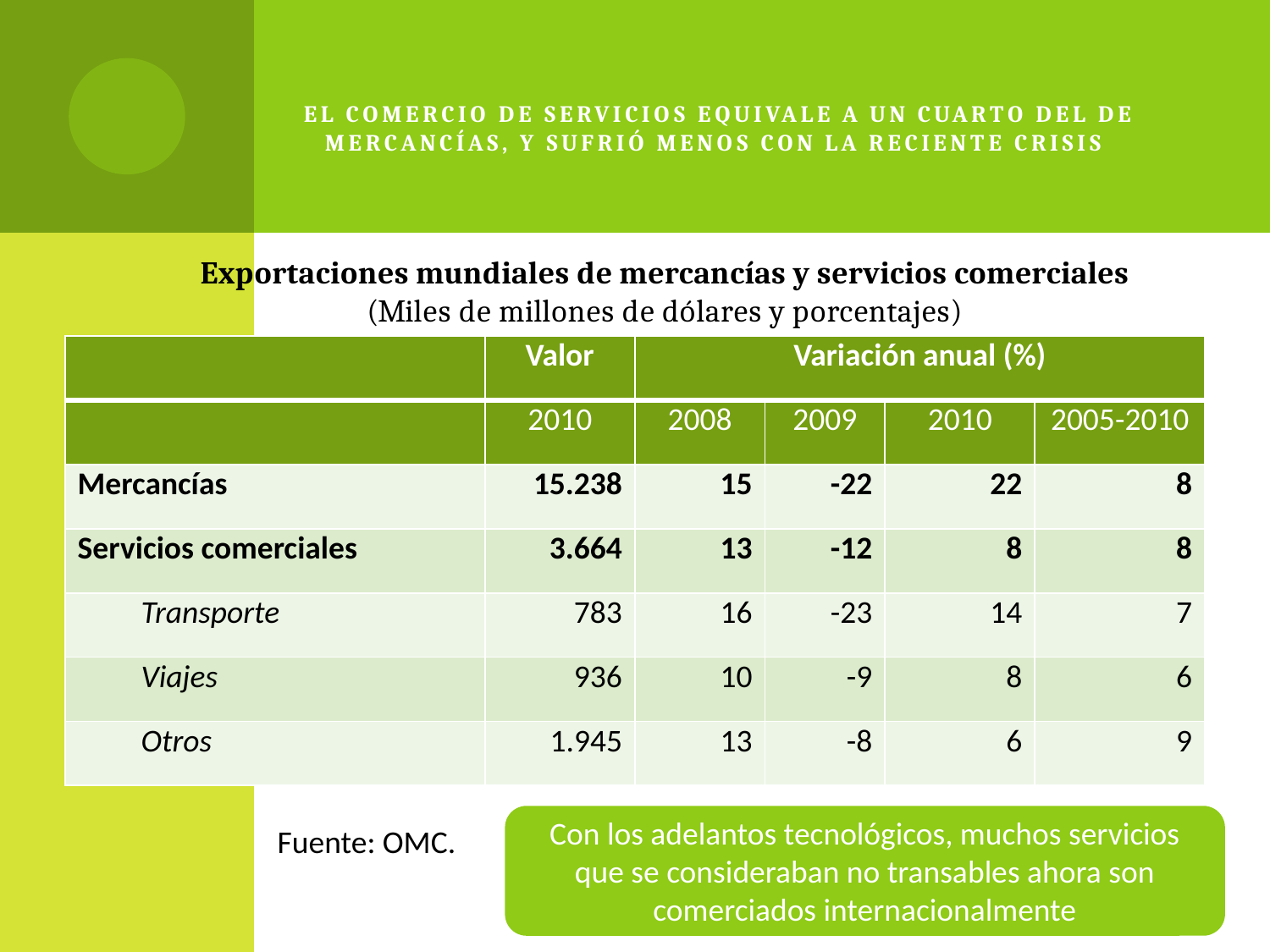

# El comercio de servicios equivale a un cuarto del de mercancías, y sufrió menos con la reciente crisis
Exportaciones mundiales de mercancías y servicios comerciales
(Miles de millones de dólares y porcentajes)
|  | Valor | Variación anual (%) |  |  |  |
| --- | --- | --- | --- | --- | --- |
|  | 2010 | 2008 | 2009 | 2010 | 2005-2010 |
| Mercancías | 15.238 | 15 | -22 | 22 | 8 |
| Servicios comerciales | 3.664 | 13 | -12 | 8 | 8 |
| Transporte | 783 | 16 | -23 | 14 | 7 |
| Viajes | 936 | 10 | -9 | 8 | 6 |
| Otros | 1.945 | 13 | -8 | 6 | 9 |
|  |
| --- |
Con los adelantos tecnológicos, muchos servicios que se consideraban no transables ahora son comerciados internacionalmente
Fuente: OMC.